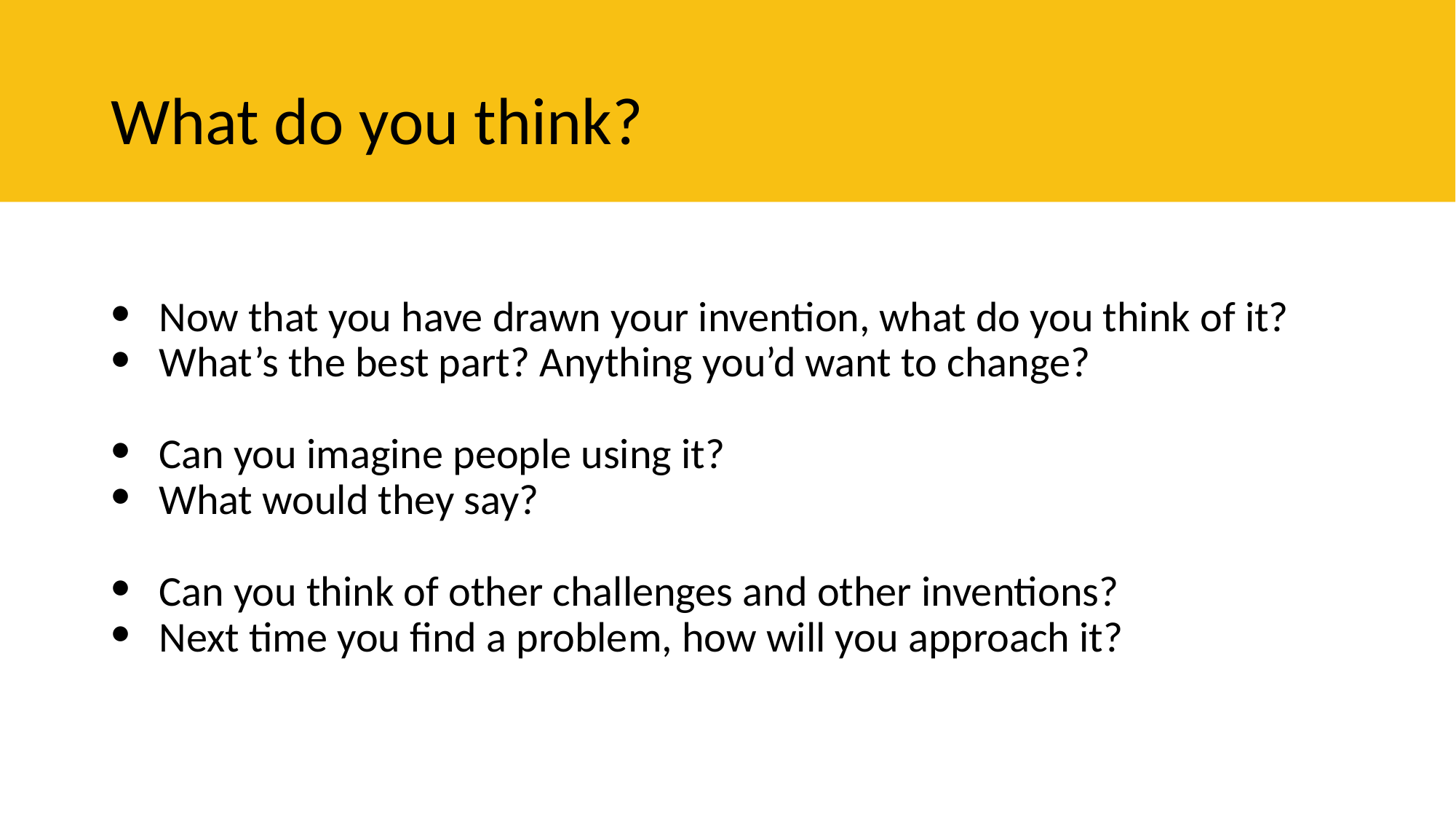

# What do you think?
Now that you have drawn your invention, what do you think of it?
What’s the best part? Anything you’d want to change?
Can you imagine people using it?
What would they say?

Can you think of other challenges and other inventions?
Next time you find a problem, how will you approach it?